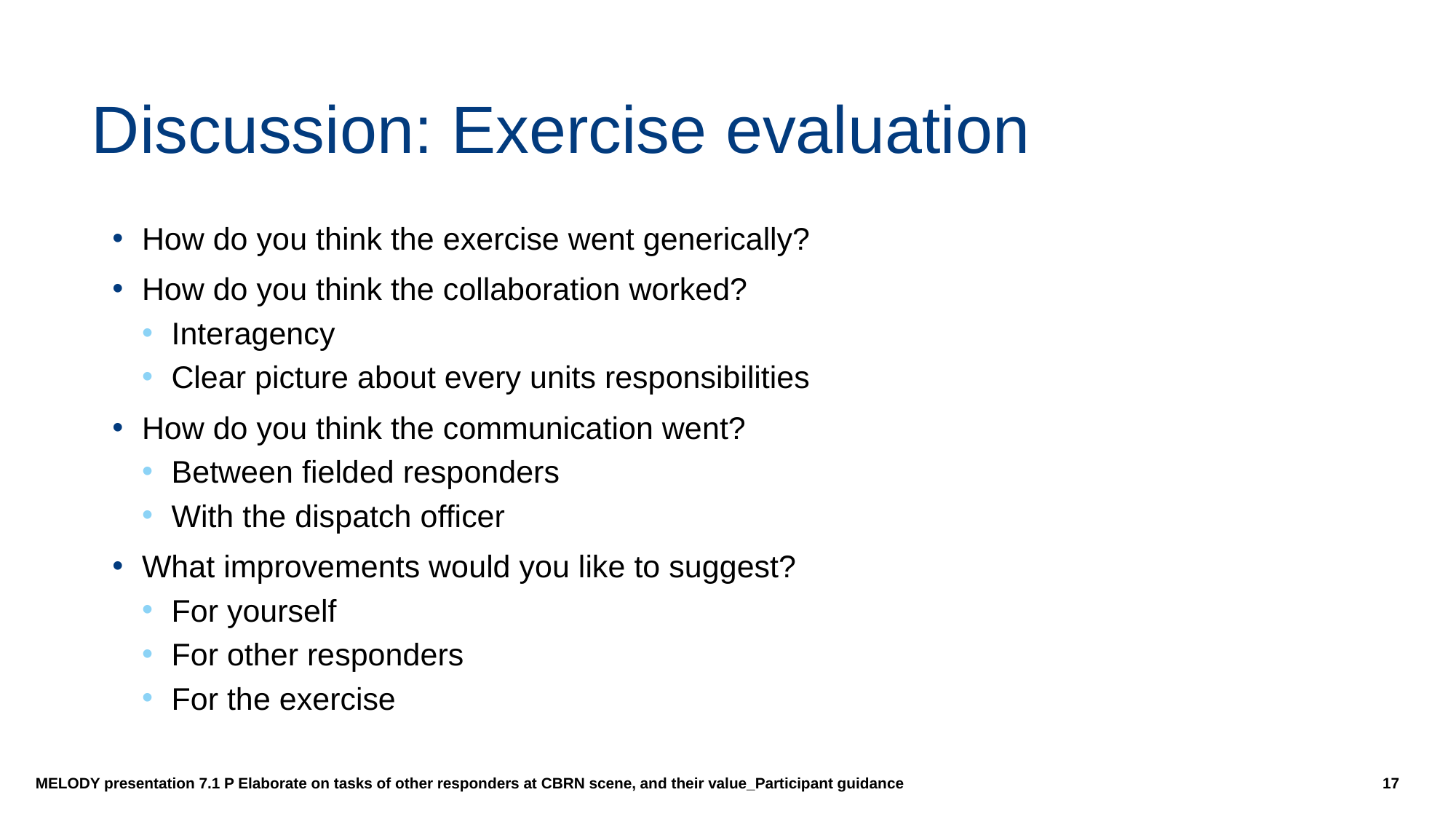

# Discussion: Exercise evaluation
How do you think the exercise went generically?
How do you think the collaboration worked?
Interagency
Clear picture about every units responsibilities
How do you think the communication went?
Between fielded responders
With the dispatch officer
What improvements would you like to suggest?
For yourself
For other responders
For the exercise
MELODY presentation 7.1 P Elaborate on tasks of other responders at CBRN scene, and their value_Participant guidance
17